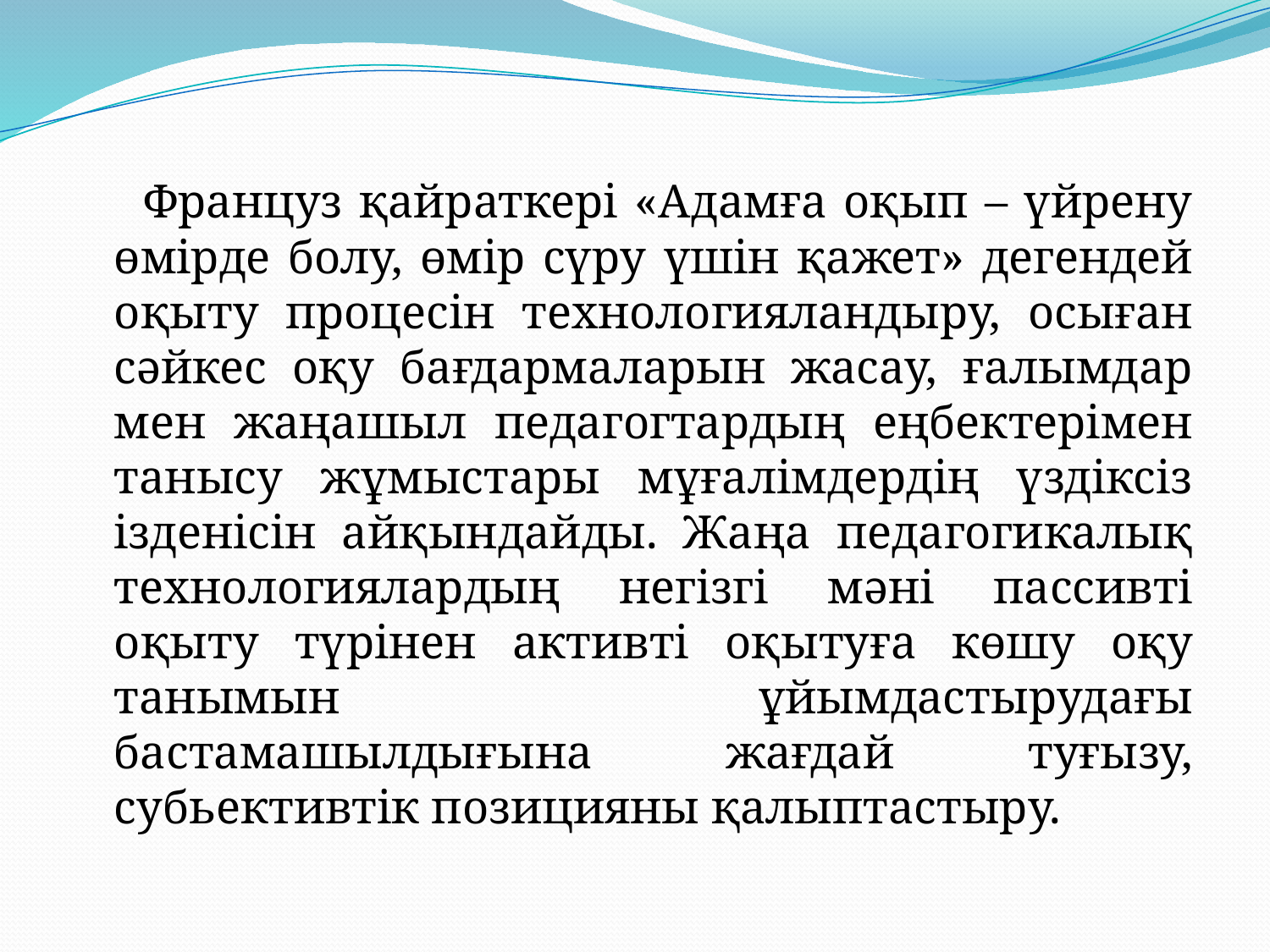

Француз қайраткері «Адамға оқып – үйрену өмірде болу, өмір сүру үшін қажет» дегендей оқыту процесін технологияландыру, осыған сәйкес оқу бағдармаларын жасау, ғалымдар мен жаңашыл педагогтардың еңбектерімен танысу жұмыстары мұғалімдердің үздіксіз ізденісін айқындайды. Жаңа педагогикалық технологиялардың негізгі мәні пассивті оқыту түрінен активті оқытуға көшу оқу танымын ұйымдастырудағы бастамашылдығына жағдай туғызу, субьективтік позицияны қалыптастыру.